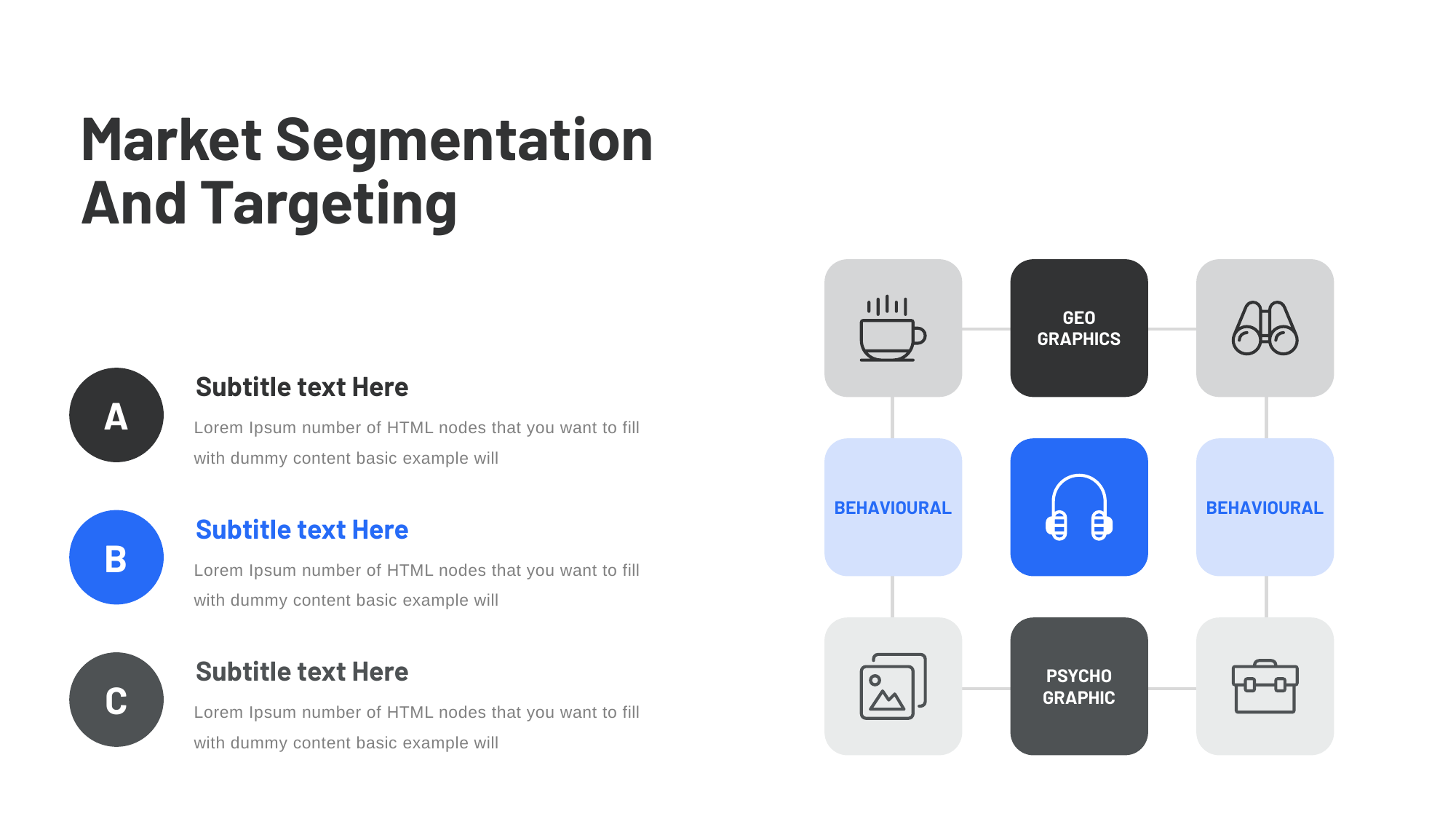

Market Segmentation
And Targeting

GEO
GRAPHICS

Subtitle text Here
A
Lorem Ipsum number of HTML nodes that you want to fill with dummy content basic example will

BEHAVIOURAL
BEHAVIOURAL
Subtitle text Here
B
Lorem Ipsum number of HTML nodes that you want to fill with dummy content basic example will

Subtitle text Here
C

PSYCHO
GRAPHIC

Lorem Ipsum number of HTML nodes that you want to fill with dummy content basic example will